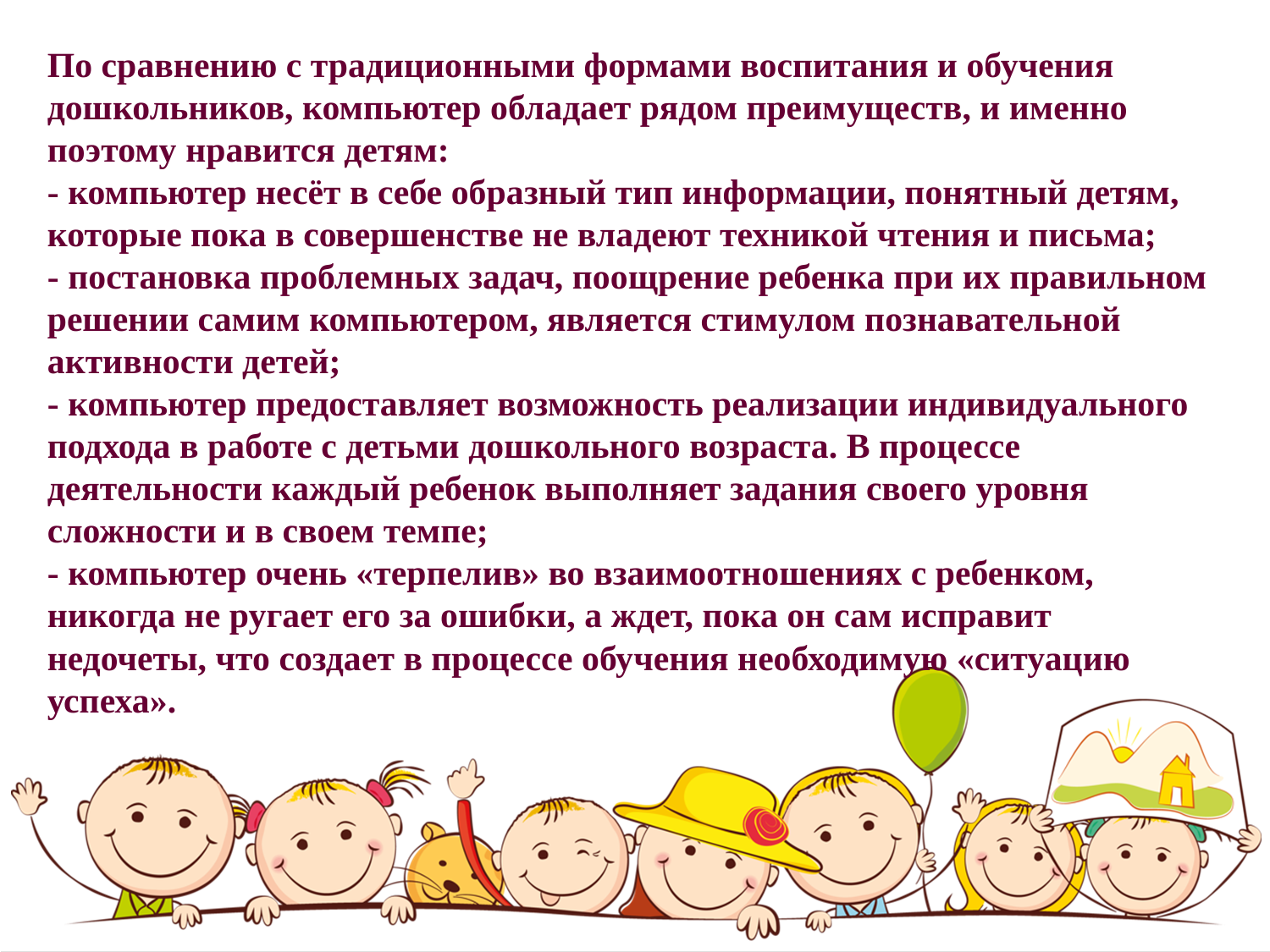

По сравнению с традиционными формами воспитания и обучения дошкольников, компьютер обладает рядом преимуществ, и именно поэтому нравится детям:
- компьютер несёт в себе образный тип информации, понятный детям, которые пока в совершенстве не владеют техникой чтения и письма;
- постановка проблемных задач, поощрение ребенка при их правильном решении самим компьютером, является стимулом познавательной активности детей;
- компьютер предоставляет возможность реализации индивидуального подхода в работе с детьми дошкольного возраста. В процессе деятельности каждый ребенок выполняет задания своего уровня сложности и в своем темпе;
- компьютер очень «терпелив» во взаимоотношениях с ребенком, никогда не ругает его за ошибки, а ждет, пока он сам исправит недочеты, что создает в процессе обучения необходимую «ситуацию успеха».